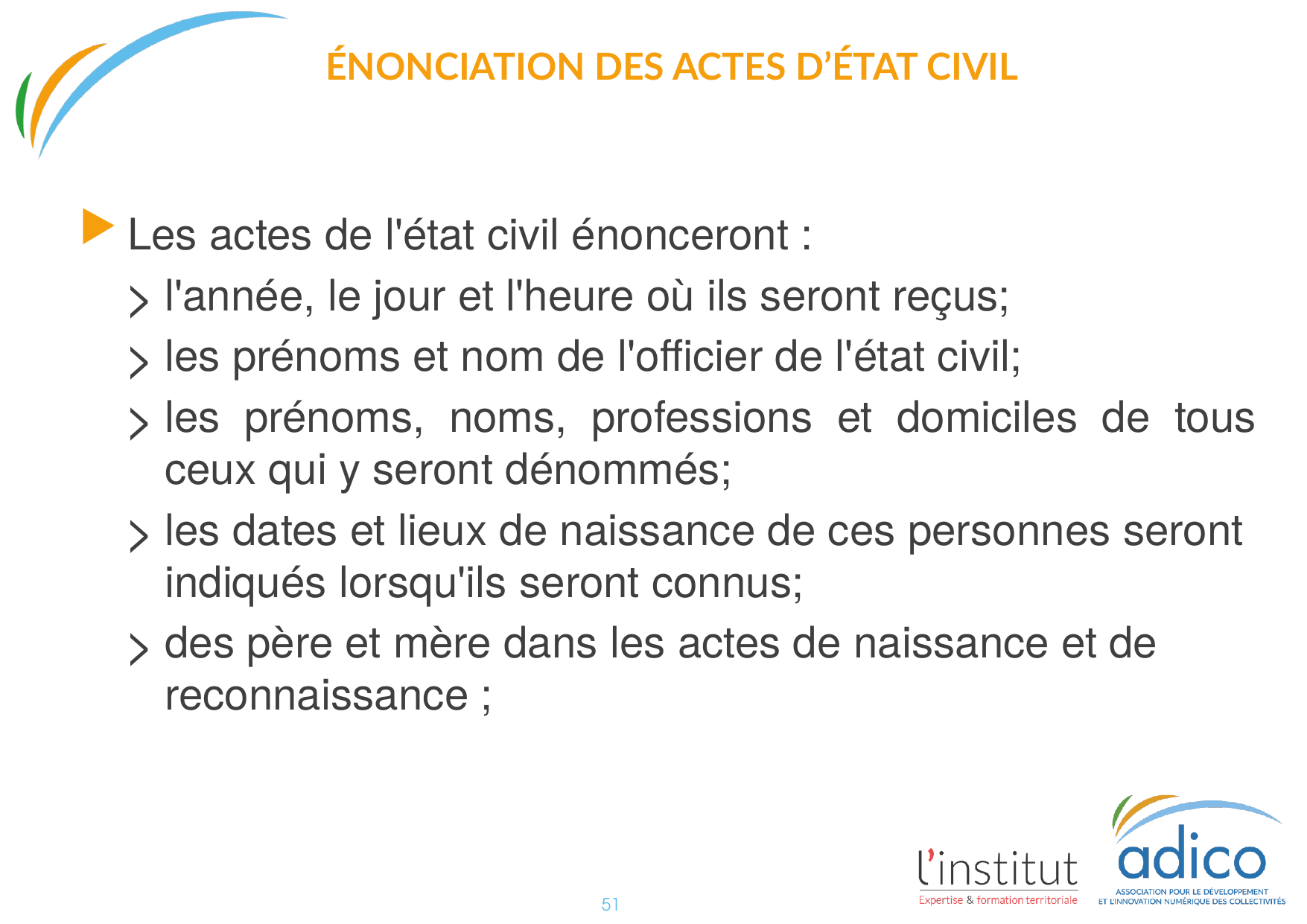

# ÉNONCIATION DES ACTES D’ÉTAT CIVIL

Les actes de l'état civil énonceront :
l'année, le jour et l'heure où ils seront reçus;
les prénoms et nom de l'officier de l'état civil;
les prénoms, noms, professions et domiciles de tous ceux qui y seront dénommés;
les dates et lieux de naissance de ces personnes seront indiqués lorsqu'ils seront connus;
des père et mère dans les actes de naissance et de reconnaissance ;